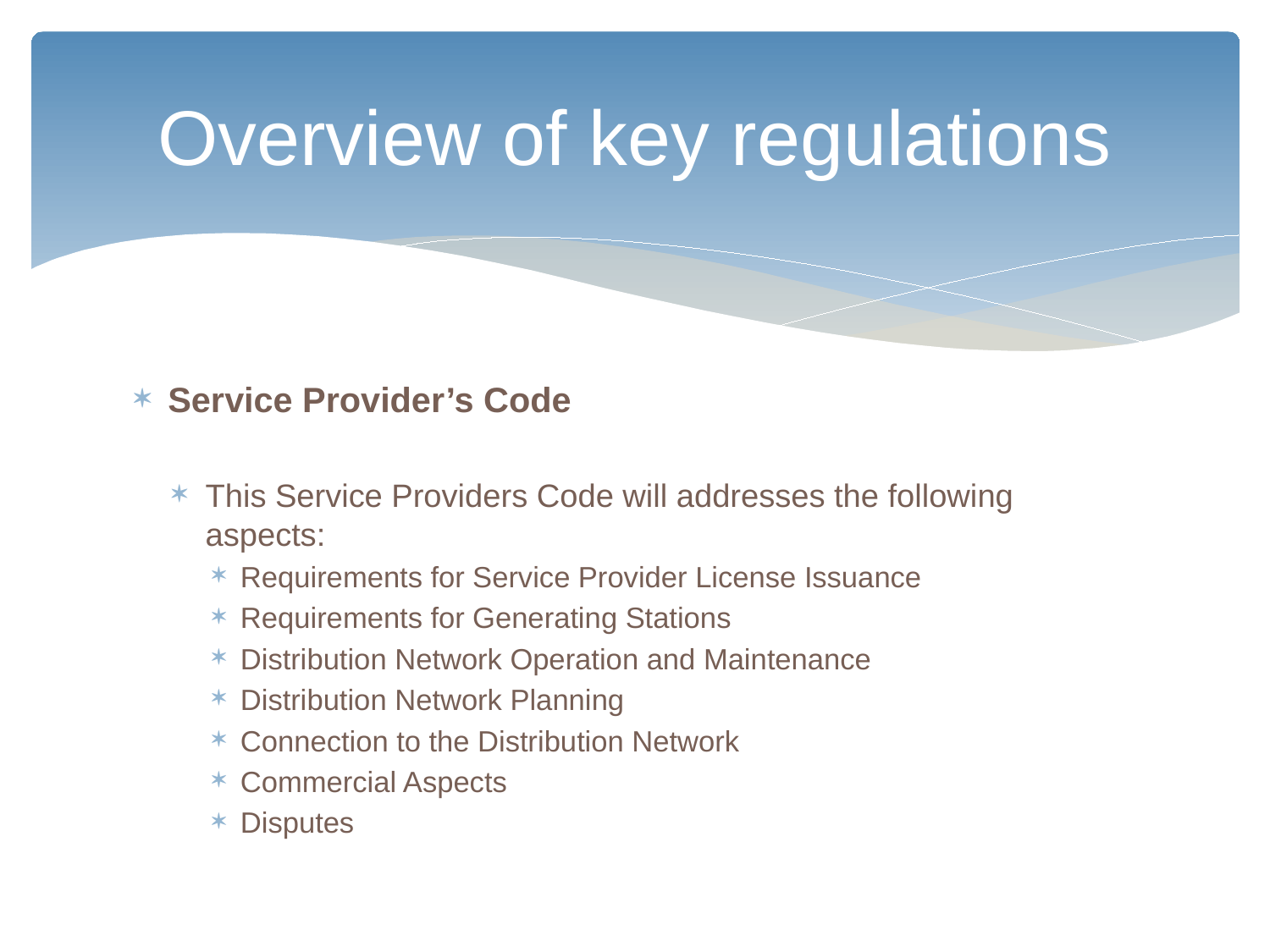

# Overview of key regulations
Service Provider’s Code

This Service Providers Code will addresses the following aspects:
Requirements for Service Provider License Issuance
Requirements for Generating Stations
Distribution Network Operation and Maintenance
Distribution Network Planning
Connection to the Distribution Network
Commercial Aspects
Disputes